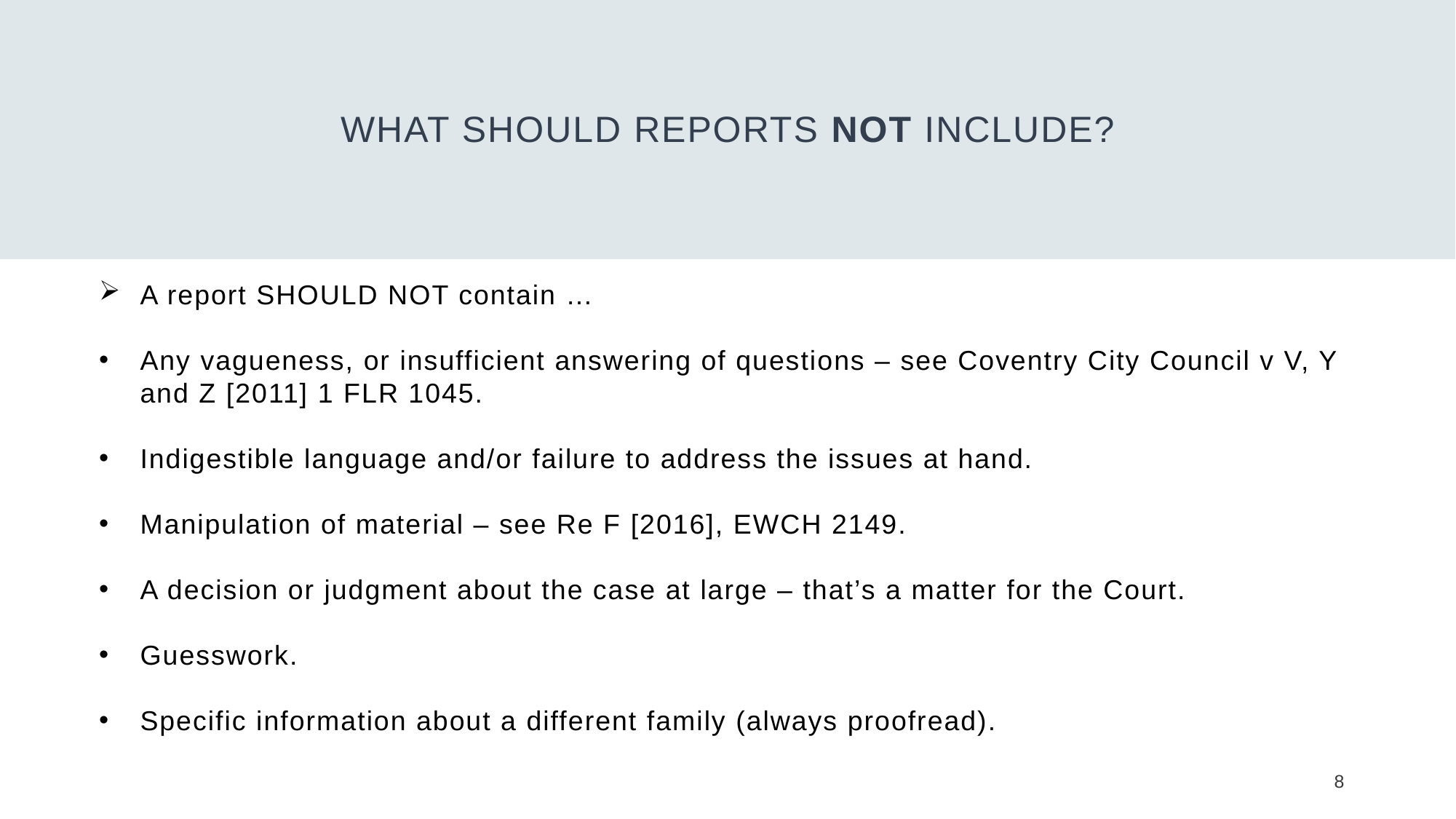

# What should reports NOT include?
A report SHOULD NOT contain …

Any vagueness, or insufficient answering of questions – see Coventry City Council v V, Y and Z [2011] 1 FLR 1045.

Indigestible language and/or failure to address the issues at hand.

Manipulation of material – see Re F [2016], EWCH 2149.

A decision or judgment about the case at large – that’s a matter for the Court.

Guesswork.

Specific information about a different family (always proofread).
8